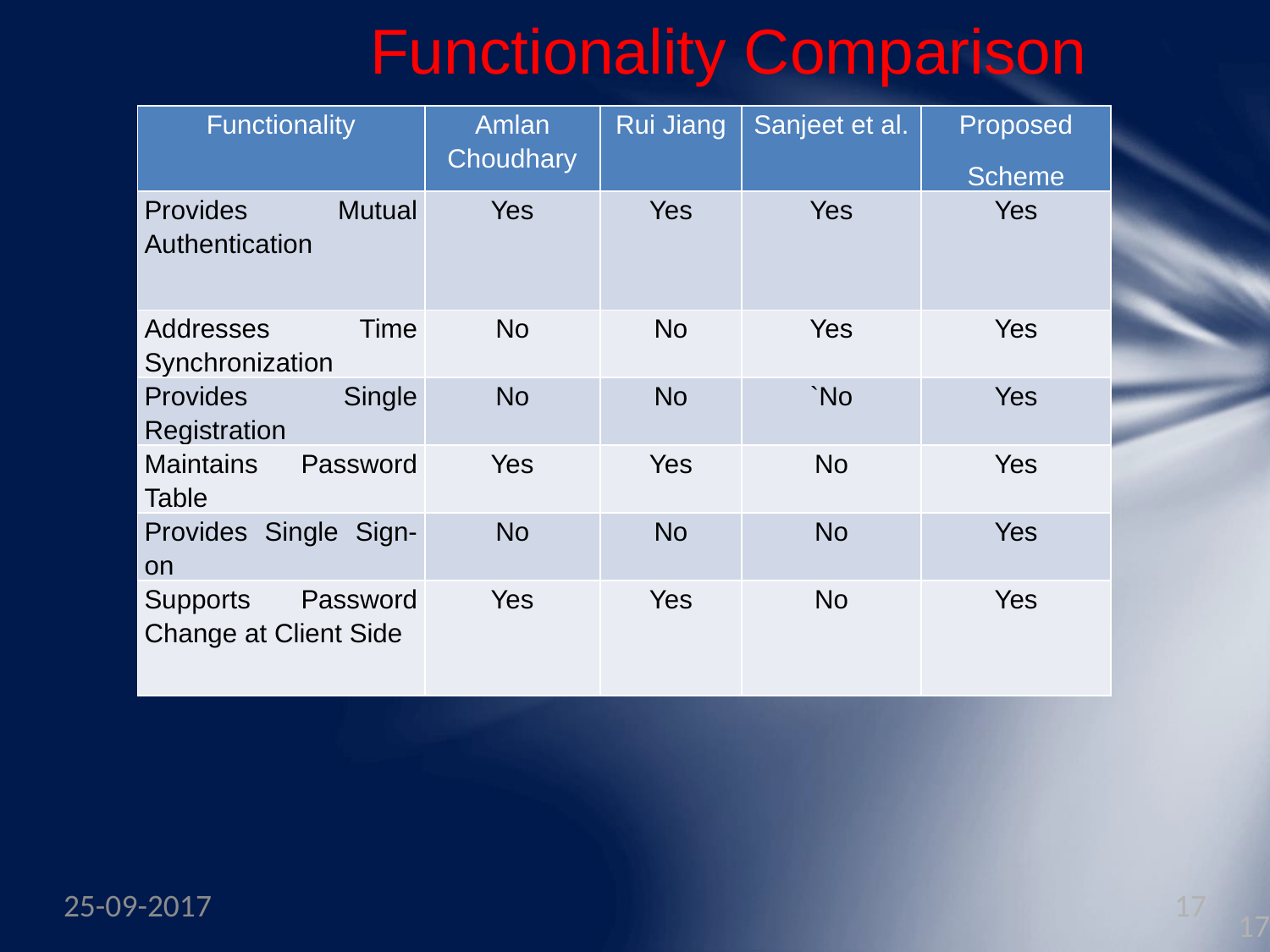

25-09-2017
17
# Functionality Comparison
| Functionality | Amlan Choudhary | Rui Jiang | Sanjeet et al. | Proposed Scheme |
| --- | --- | --- | --- | --- |
| Provides Mutual Authentication | Yes | Yes | Yes | Yes |
| Addresses Time Synchronization | No | No | Yes | Yes |
| Provides Single Registration | No | No | `No | Yes |
| Maintains Password Table | Yes | Yes | No | Yes |
| Provides Single Sign-on | No | No | No | Yes |
| Supports Password Change at Client Side | Yes | Yes | No | Yes |
17